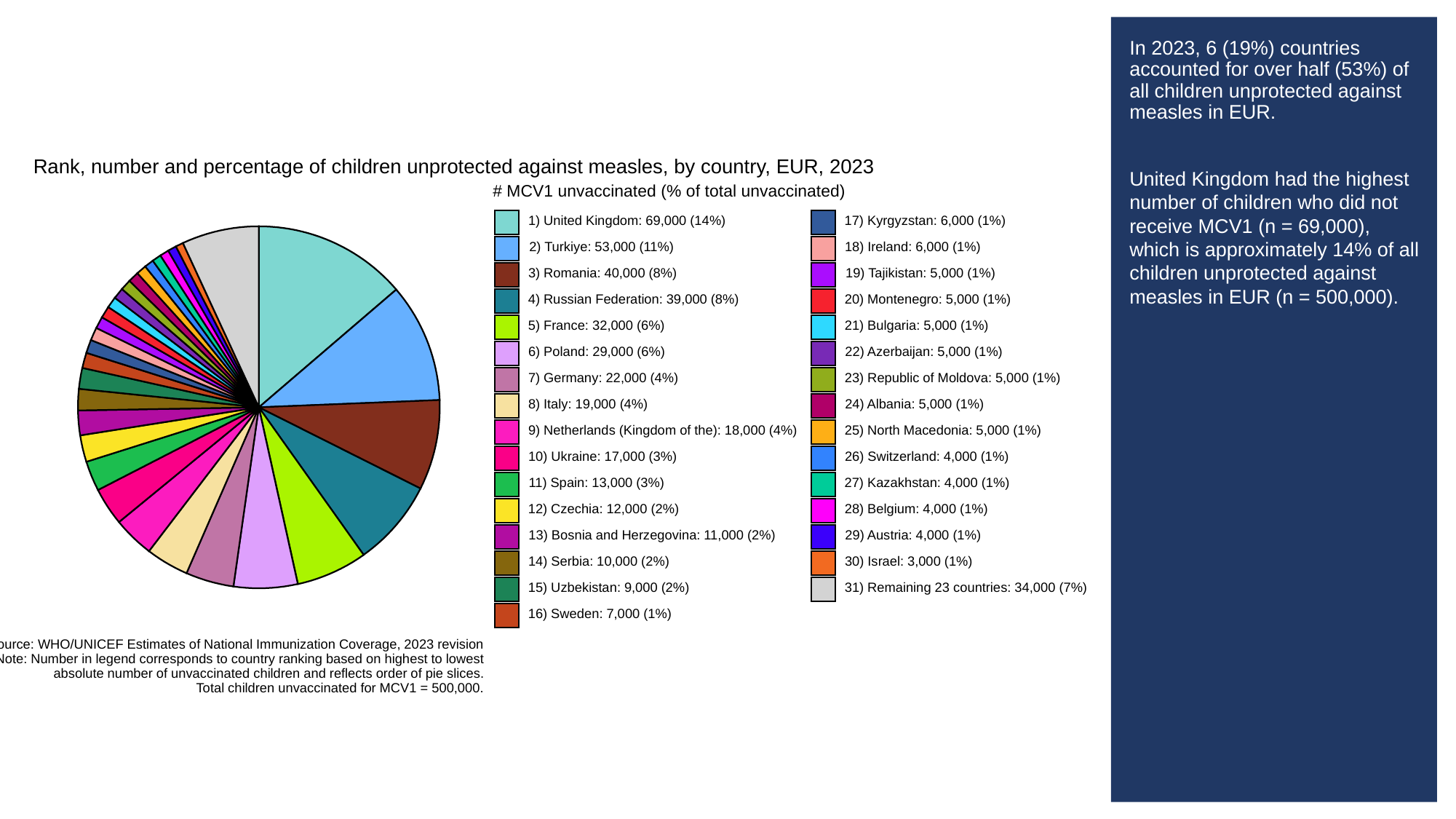

# In 2023, 6 (19%) countries accounted for over half (53%) of all children unprotected against measles in EUR.

United Kingdom had the highest number of children who did not receive MCV1 (n = 69,000), which is approximately 14% of all children unprotected against measles in EUR (n = 500,000).

Rank, number and percentage of children unprotected against measles, by country, EUR, 2023
# MCV1 unvaccinated (% of total unvaccinated)

1) United Kingdom: 69,000 (14%)
17) Kyrgyzstan: 6,000 (1%)

2) Turkiye: 53,000 (11%)
18) Ireland: 6,000 (1%)

3) Romania: 40,000 (8%)
19) Tajikistan: 5,000 (1%)

4) Russian Federation: 39,000 (8%)
20) Montenegro: 5,000 (1%)

5) France: 32,000 (6%)
21) Bulgaria: 5,000 (1%)

6) Poland: 29,000 (6%)
22) Azerbaijan: 5,000 (1%)

7) Germany: 22,000 (4%)
23) Republic of Moldova: 5,000 (1%)

8) Italy: 19,000 (4%)
24) Albania: 5,000 (1%)

9) Netherlands (Kingdom of the): 18,000 (4%)
25) North Macedonia: 5,000 (1%)

10) Ukraine: 17,000 (3%)
26) Switzerland: 4,000 (1%)

11) Spain: 13,000 (3%)
27) Kazakhstan: 4,000 (1%)

12) Czechia: 12,000 (2%)
28) Belgium: 4,000 (1%)

13) Bosnia and Herzegovina: 11,000 (2%)
29) Austria: 4,000 (1%)

14) Serbia: 10,000 (2%)
30) Israel: 3,000 (1%)

15) Uzbekistan: 9,000 (2%)
31) Remaining 23 countries: 34,000 (7%)

16) Sweden: 7,000 (1%)
Source: WHO/UNICEF Estimates of National Immunization Coverage, 2023 revision
Note: Number in legend corresponds to country ranking based on highest to lowest
absolute number of unvaccinated children and reflects order of pie slices.
Total children unvaccinated for MCV1 = 500,000.